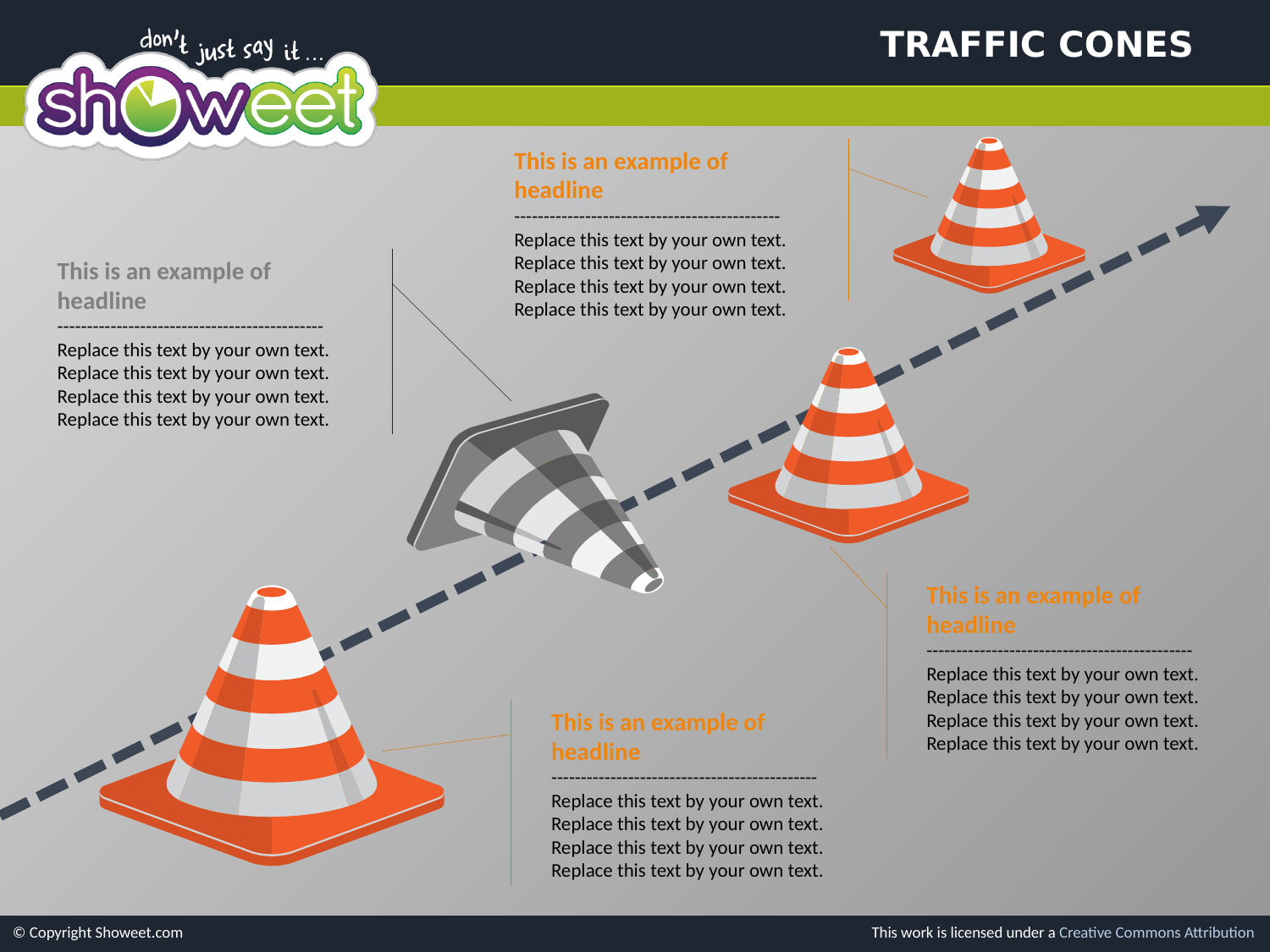

# Traffic Cones

This is an example of headline
---------------------------------------------
Replace this text by your own text. Replace this text by your own text.
Replace this text by your own text. Replace this text by your own text.

This is an example of headline
---------------------------------------------
Replace this text by your own text. Replace this text by your own text.
Replace this text by your own text. Replace this text by your own text.

This is an example of headline
---------------------------------------------
Replace this text by your own text. Replace this text by your own text.
Replace this text by your own text. Replace this text by your own text.

This is an example of headline
---------------------------------------------
Replace this text by your own text. Replace this text by your own text.
Replace this text by your own text. Replace this text by your own text.